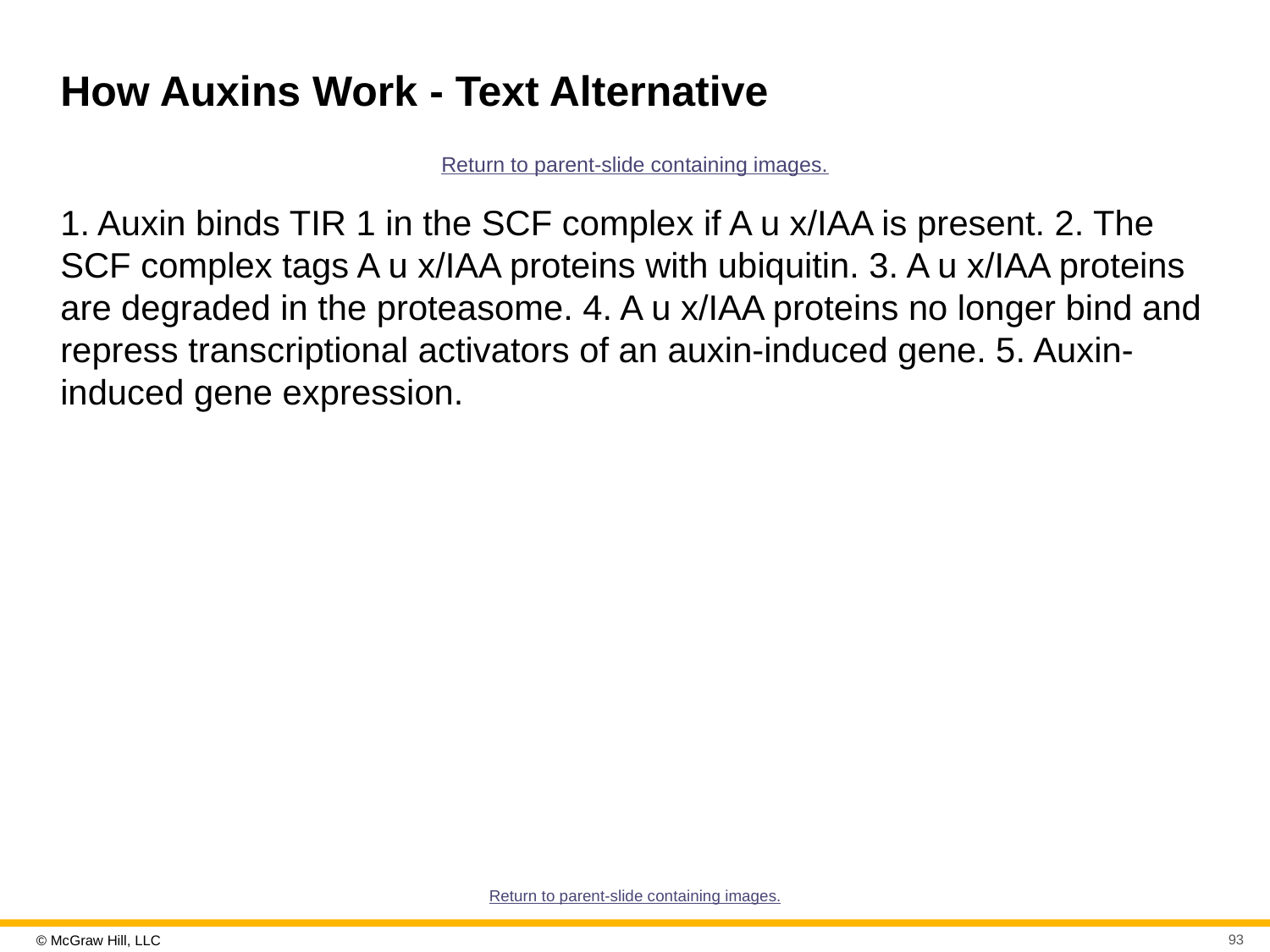

# How Auxins Work - Text Alternative
Return to parent-slide containing images.
1. Auxin binds TIR 1 in the SCF complex if A u x/IAA is present. 2. The SCF complex tags A u x/IAA proteins with ubiquitin. 3. A u x/IAA proteins are degraded in the proteasome. 4. A u x/IAA proteins no longer bind and repress transcriptional activators of an auxin-induced gene. 5. Auxin-induced gene expression.
Return to parent-slide containing images.
93